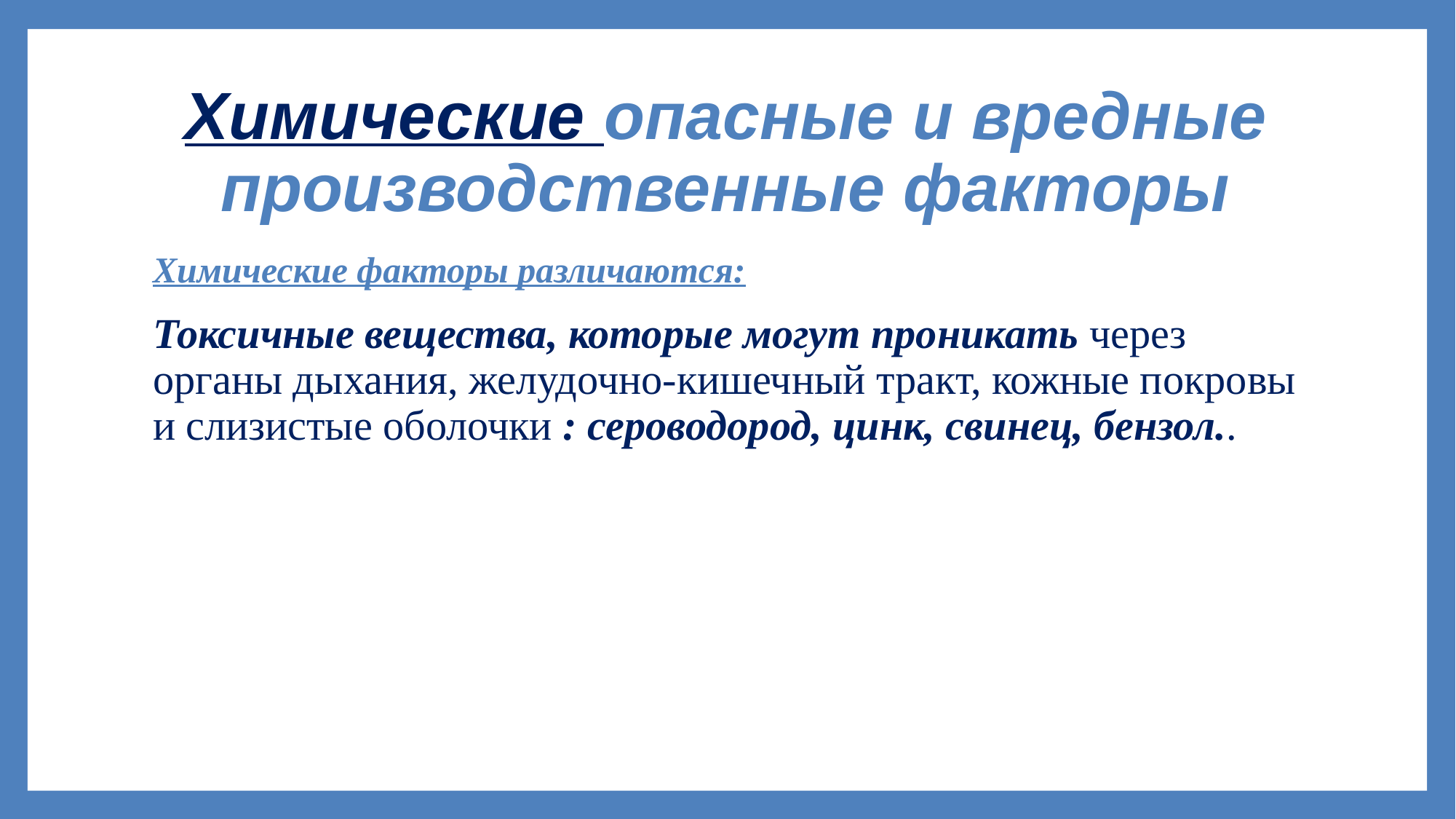

# Химические опасные и вредные производственные факторы
Химические факторы различаются:
Токсичные вещества, которые могут проникать через органы дыхания, желудочно-кишечный тракт, кожные покровы и слизистые оболочки : сероводород, цинк, свинец, бензол..